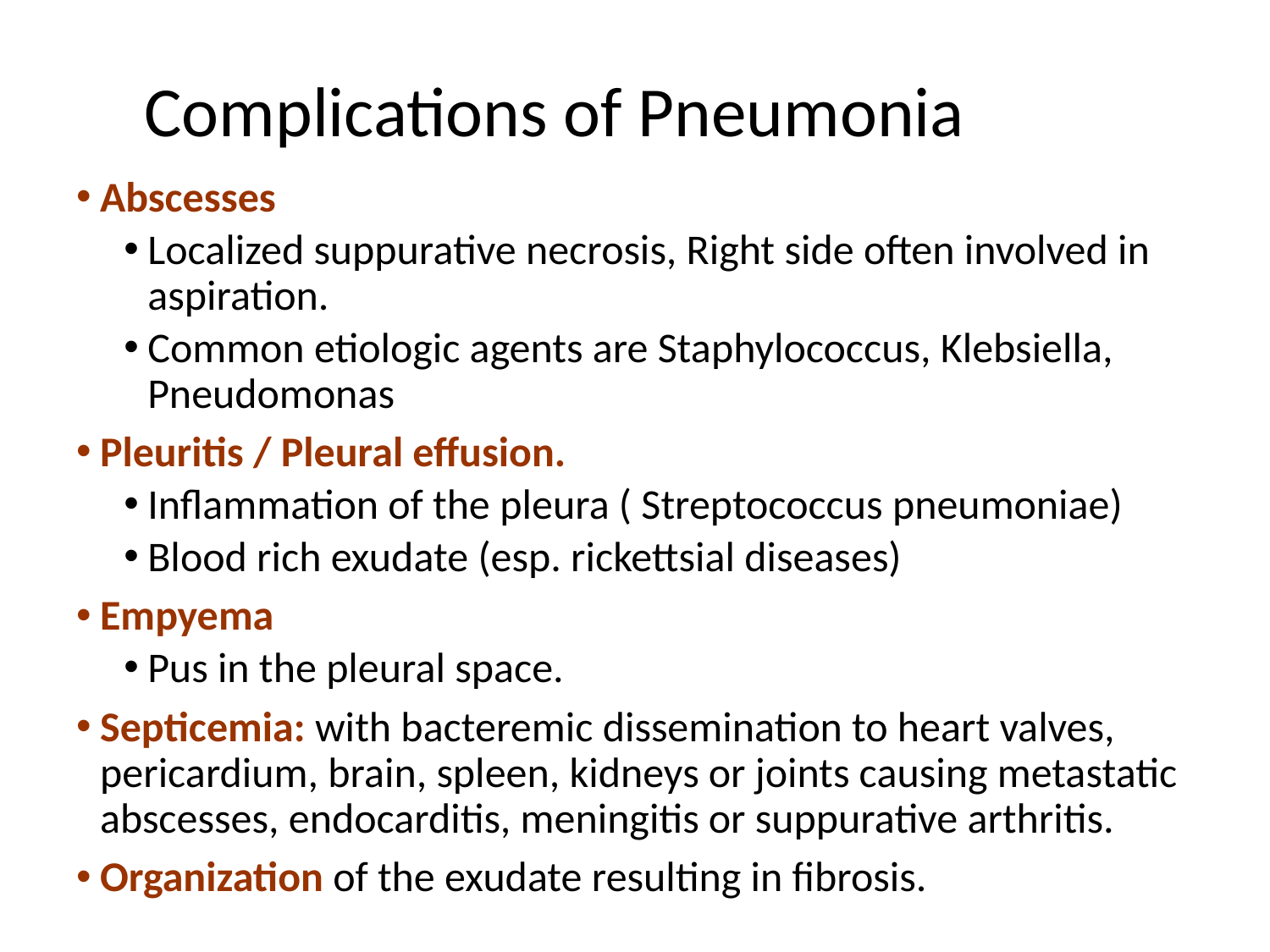

# Complications of Pneumonia
Abscesses
Localized suppurative necrosis, Right side often involved in  aspiration.
Common etiologic agents are Staphylococcus, Klebsiella, Pneudomonas
Pleuritis / Pleural effusion.
Inflammation of the pleura ( Streptococcus pneumoniae)
Blood rich exudate (esp. rickettsial diseases)
Empyema
Pus in the pleural space.
Septicemia: with bacteremic dissemination to heart valves, pericardium, brain, spleen, kidneys or joints causing metastatic abscesses, endocarditis, meningitis or suppurative arthritis.
Organization of the exudate resulting in fibrosis.